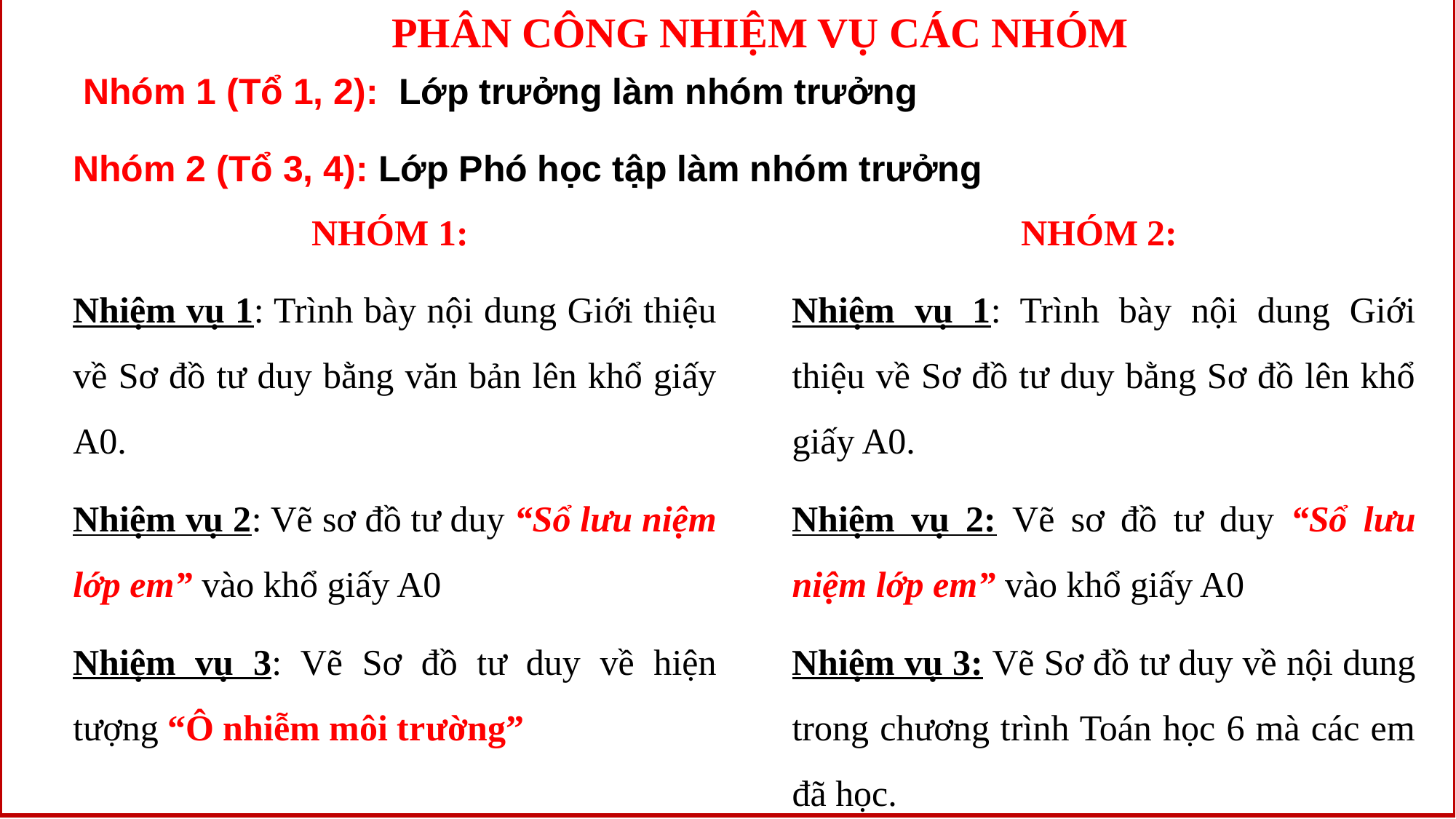

giao
PHÂN CÔNG NHIỆM VỤ CÁC NHÓM
 Nhóm 1 (Tổ 1, 2):  Lớp trưởng làm nhóm trưởng
Nhóm 2 (Tổ 3, 4): Lớp Phó học tập làm nhóm trưởng
NHÓM 1:
Nhiệm vụ 1: Trình bày nội dung Giới thiệu về Sơ đồ tư duy bằng văn bản lên khổ giấy A0.
Nhiệm vụ 2: Vẽ sơ đồ tư duy “Sổ lưu niệm lớp em” vào khổ giấy A0
Nhiệm vụ 3: Vẽ Sơ đồ tư duy về hiện tượng “Ô nhiễm môi trường”
NHÓM 2:
Nhiệm vụ 1: Trình bày nội dung Giới thiệu về Sơ đồ tư duy bằng Sơ đồ lên khổ giấy A0.
Nhiệm vụ 2: Vẽ sơ đồ tư duy “Sổ lưu niệm lớp em” vào khổ giấy A0
Nhiệm vụ 3: Vẽ Sơ đồ tư duy về nội dung trong chương trình Toán học 6 mà các em đã học.